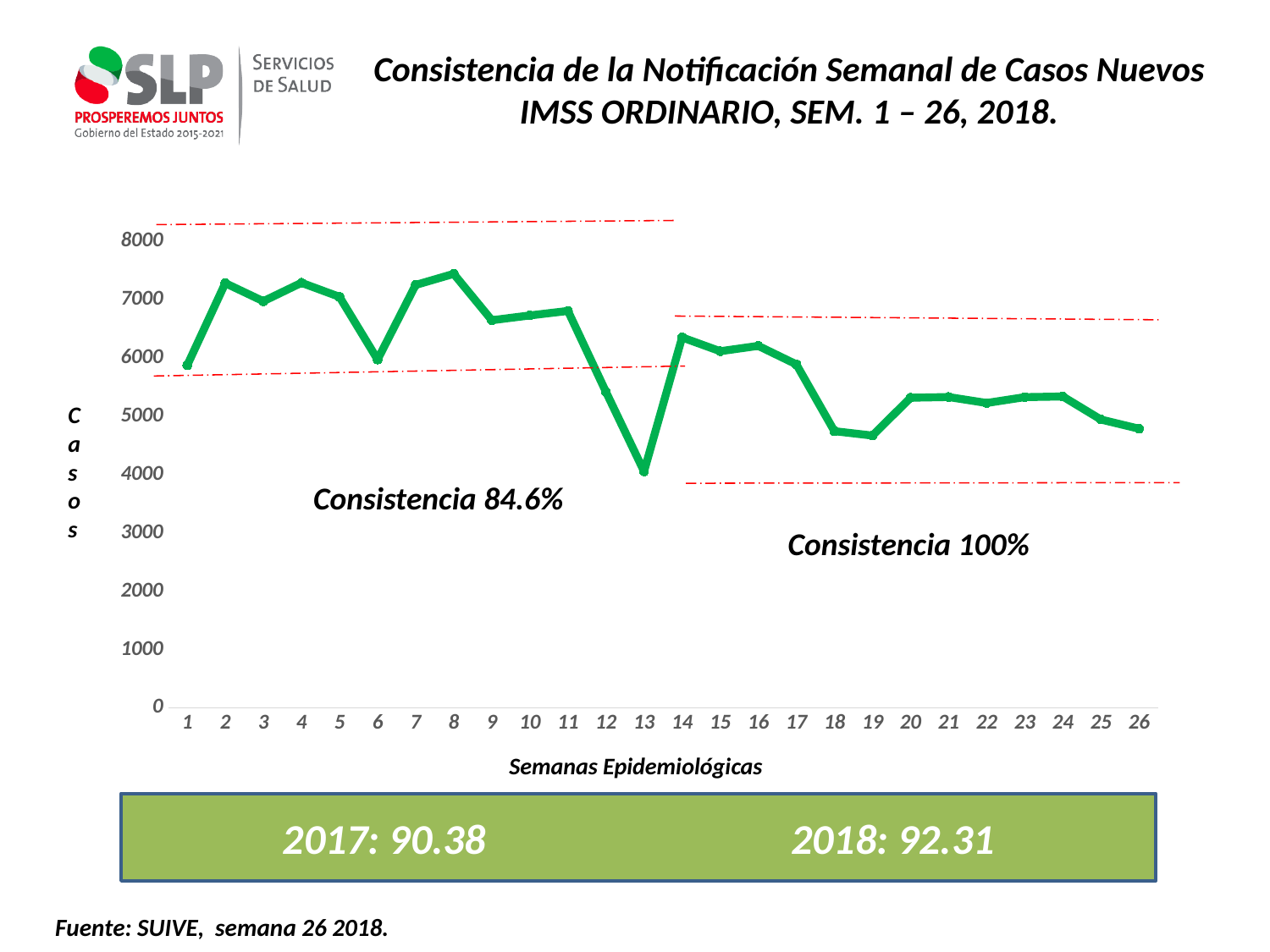

Consistencia de la Notificación Semanal de Casos Nuevos
IMSS ORDINARIO, SEM. 1 – 26, 2018.

### Chart

| Category | Serie 1 |
|---|---|
| 1 | 5876.0 |
| 2 | 7286.0 |
| 3 | 6976.0 |
| 4 | 7292.0 |
| 5 | 7051.0 |
| 6 | 5976.0 |
| 7 | 7255.0 |
| 8 | 7445.0 |
| 9 | 6650.0 |
| 10 | 6732.0 |
| 11 | 6809.0 |
| 12 | 5420.0 |
| 13 | 4058.0 |
| 14 | 6355.0 |
| 15 | 6119.0 |
| 16 | 6210.0 |
| 17 | 5893.0 |
| 18 | 4748.0 |
| 19 | 4672.0 |
| 20 | 5321.0 |
| 21 | 5333.0 |
| 22 | 5231.0 |
| 23 | 5331.0 |
| 24 | 5342.0 |
| 25 | 4947.0 |
| 26 | 4790.0 |
Casos
Consistencia 84.6%
Consistencia 100%
Semanas Epidemiológicas
2017: 90.38                                2018: 92.31
Fuente: SUIVE,  semana 26 2018.